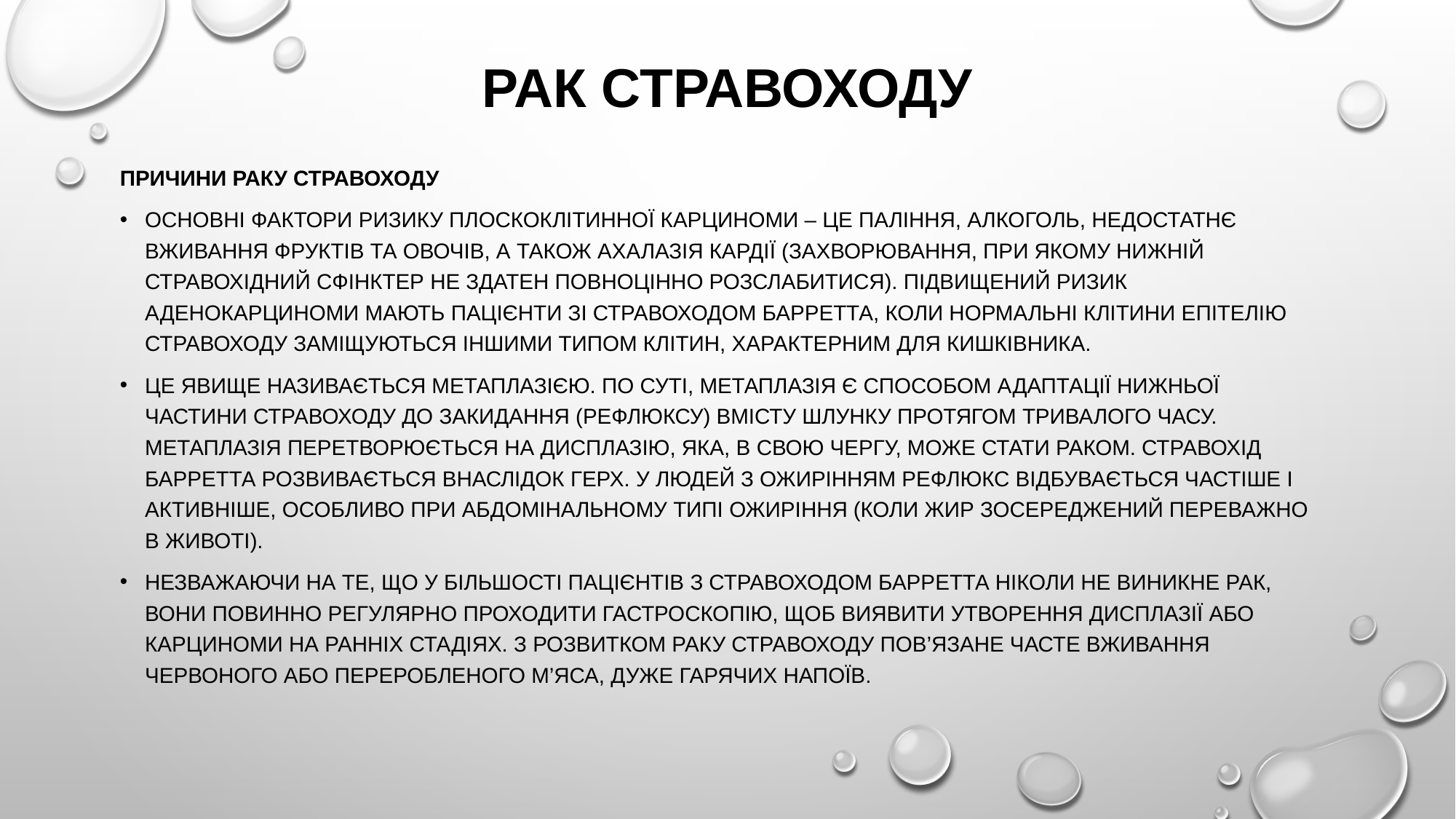

# Рак стравоходу
Причини раку стравоходу
Основні фактори ризику плоскоклітинної карциноми – це паління, алкоголь, недостатнє вживання фруктів та овочів, а також ахалазія кардії (захворювання, при якому нижній стравохідний сфінктер не здатен повноцінно розслабитися). Підвищений ризик аденокарциноми мають пацієнти зі стравоходом Барретта, коли нормальні клітини епітелію стравоходу заміщуються іншими типом клітин, характерним для кишківника.
Це явище називається метаплазією. По суті, метаплазія є способом адаптації нижньої частини стравоходу до закидання (рефлюксу) вмісту шлунку протягом тривалого часу. Метаплазія перетворюється на дисплазію, яка, в свою чергу, може стати раком. Стравохід Барретта розвивається внаслідок ГЕРХ. У людей з ожирінням рефлюкс відбувається частіше і активніше, особливо при абдомінальному типі ожиріння (коли жир зосереджений переважно в животі).
Незважаючи на те, що у більшості пацієнтів з стравоходом Барретта ніколи не виникне рак, вони повинно регулярно проходити гастроскопію, щоб виявити утворення дисплазії або карциноми на ранніх стадіях. З розвитком раку стравоходу пов’язане часте вживання червоного або переробленого м’яса, дуже гарячих напоїв.